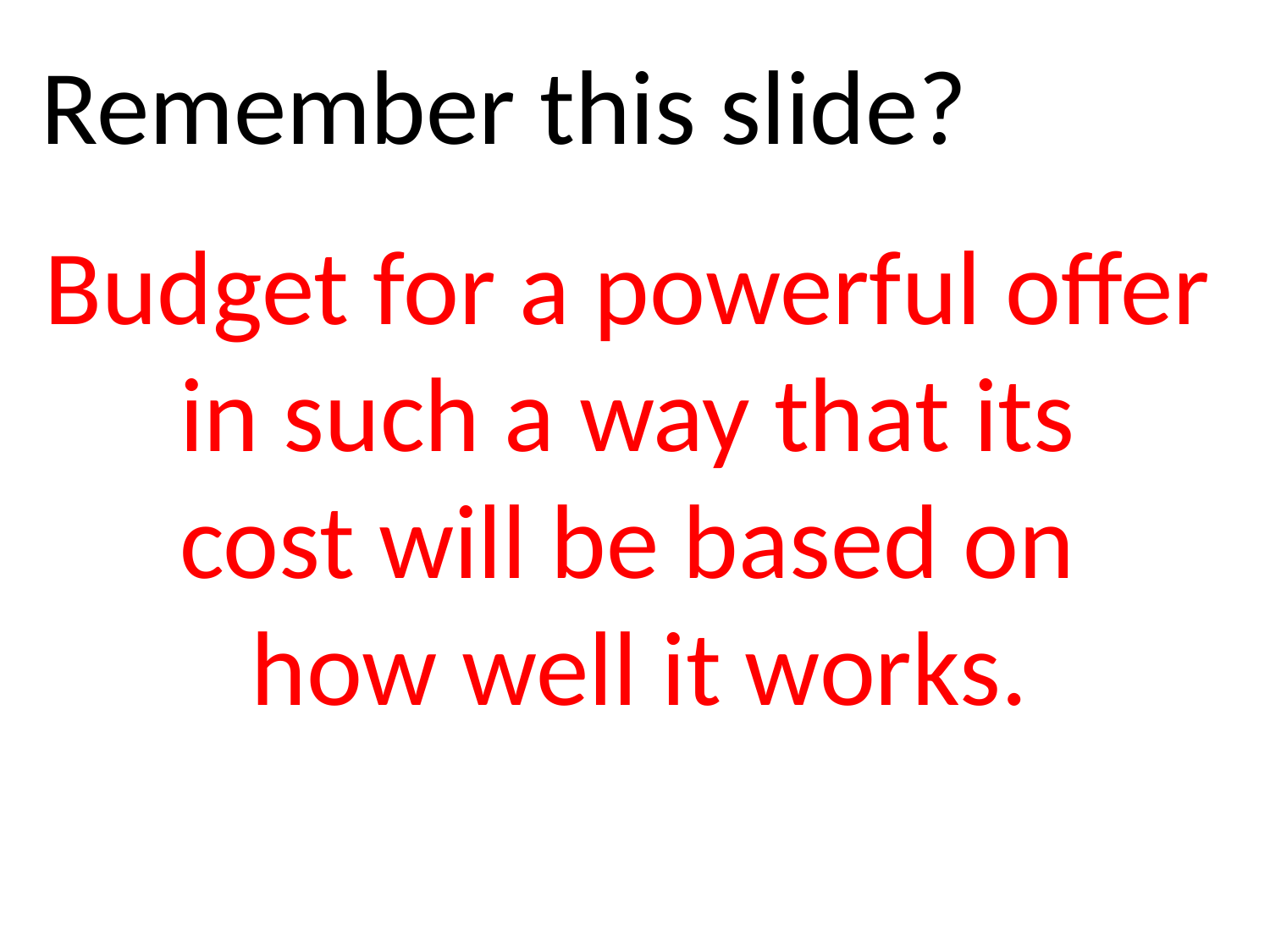

Remember this slide?
Budget for a powerful offer
in such a way that its
cost will be based on
how well it works.